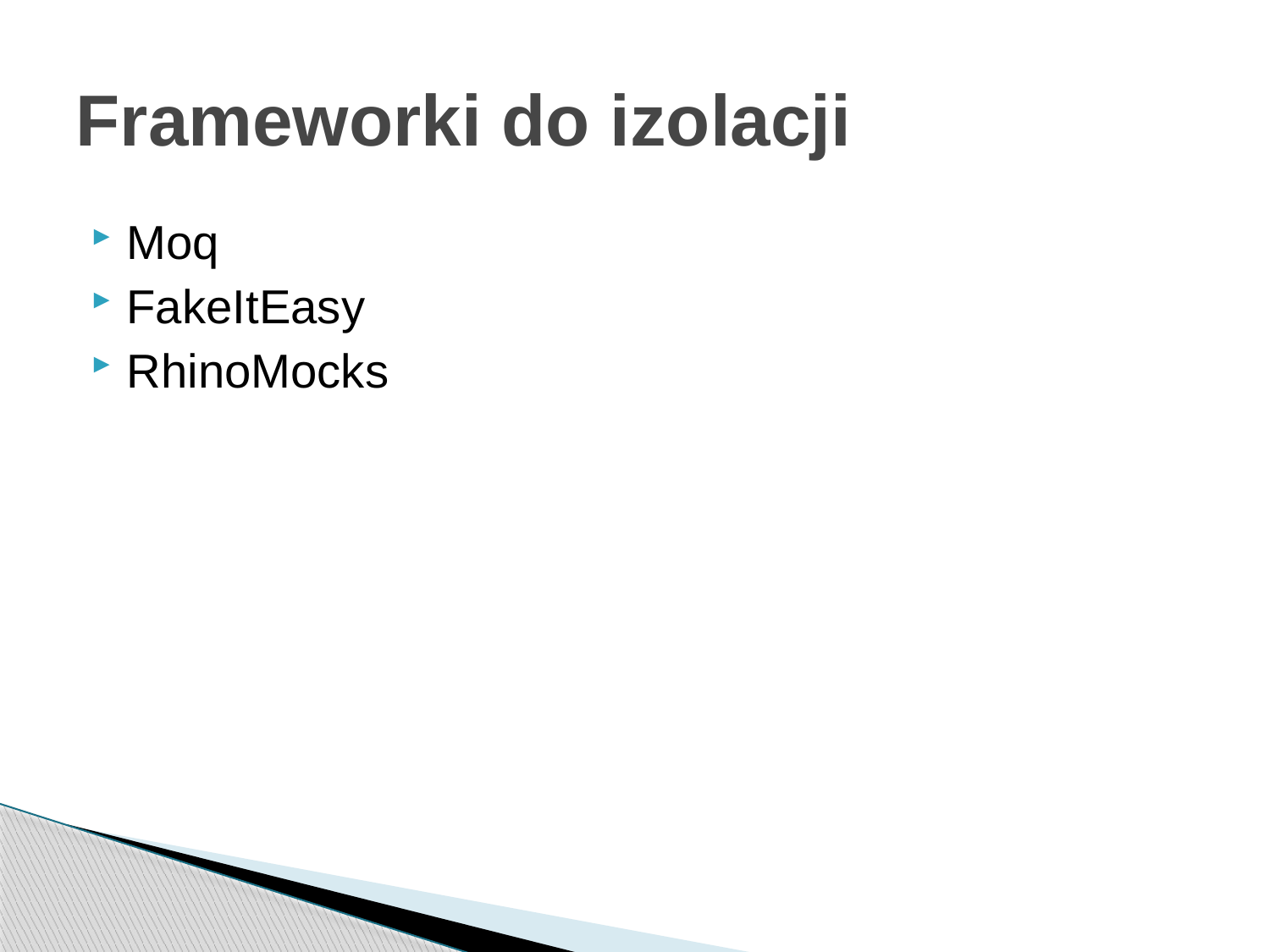

# Frameworki do izolacji
Moq
FakeItEasy
RhinoMocks